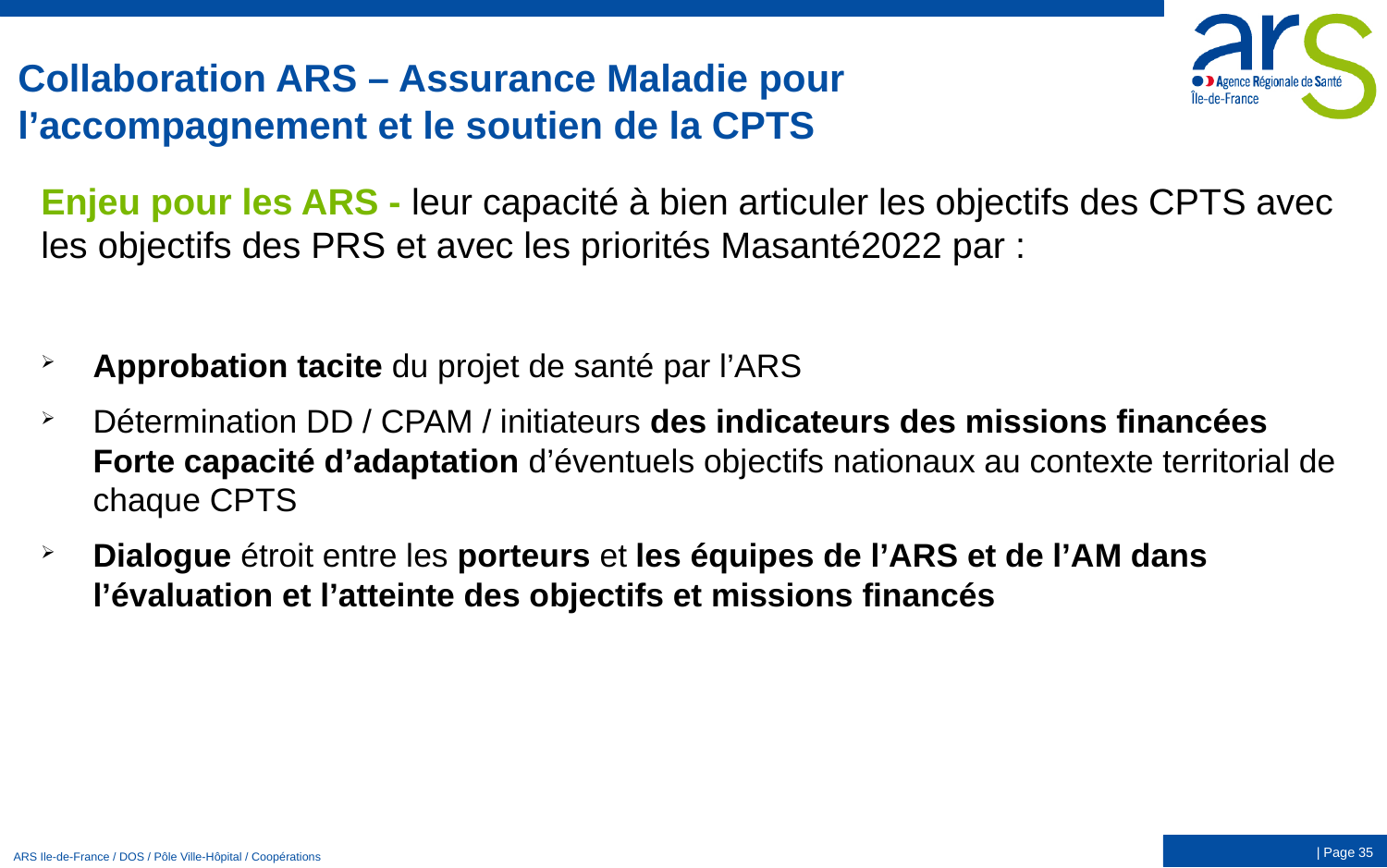

# Collaboration ARS – Assurance Maladie pour l’accompagnement et le soutien de la CPTS
Enjeu pour les ARS - leur capacité à bien articuler les objectifs des CPTS avec les objectifs des PRS et avec les priorités Masanté2022 par :

Approbation tacite du projet de santé par l’ARS
Détermination DD / CPAM / initiateurs des indicateurs des missions financées Forte capacité d’adaptation d’éventuels objectifs nationaux au contexte territorial de chaque CPTS
Dialogue étroit entre les porteurs et les équipes de l’ARS et de l’AM dans l’évaluation et l’atteinte des objectifs et missions financés